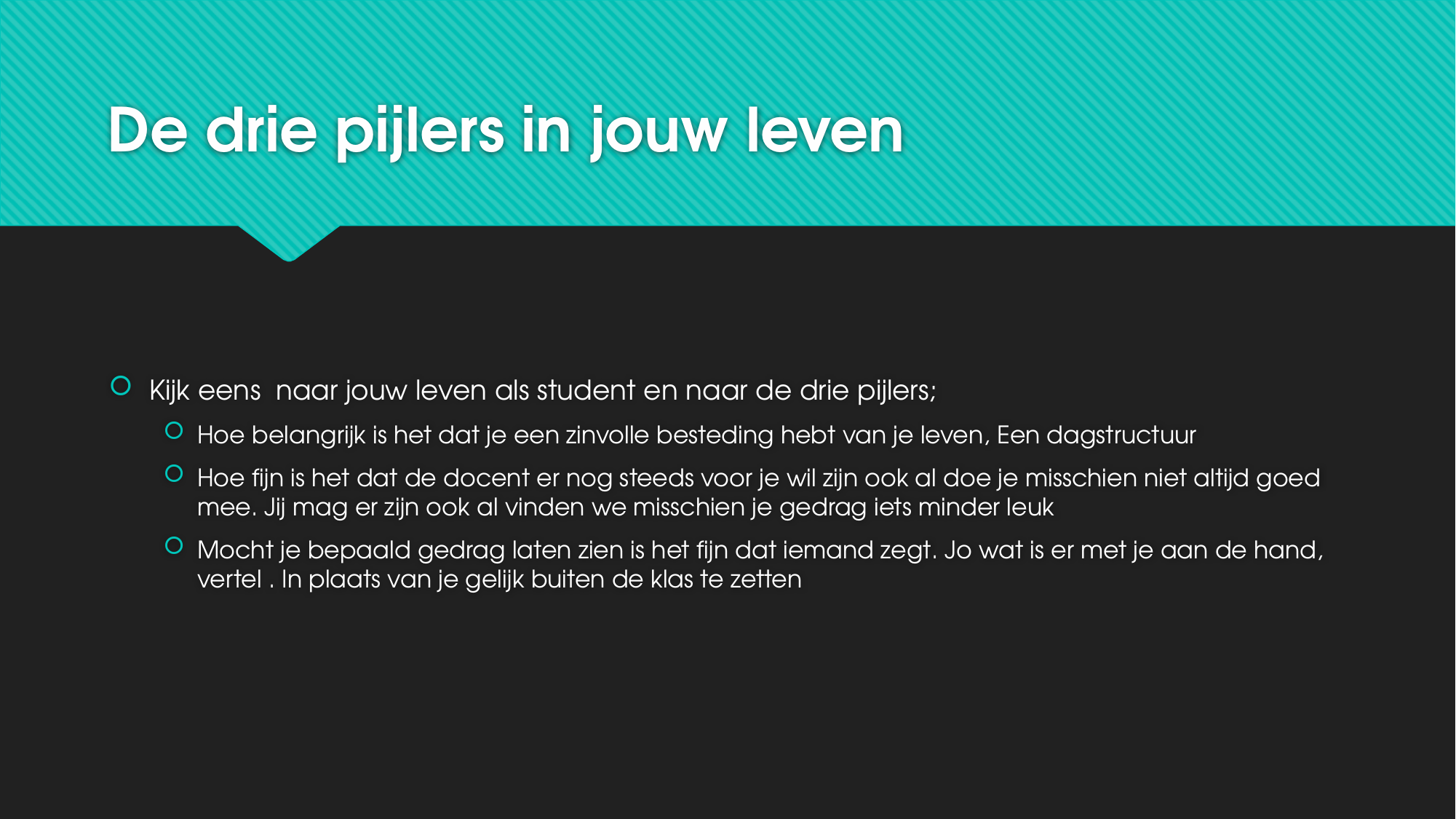

# De drie pijlers in jouw leven
Kijk eens  naar jouw leven als student en naar de drie pijlers;
Hoe belangrijk is het dat je een zinvolle besteding hebt van je leven, Een dagstructuur
Hoe fijn is het dat de docent er nog steeds voor je wil zijn ook al doe je misschien niet altijd goed mee. Jij mag er zijn ook al vinden we misschien je gedrag iets minder leuk
Mocht je bepaald gedrag laten zien is het fijn dat iemand zegt. Jo wat is er met je aan de hand, vertel . In plaats van je gelijk buiten de klas te zetten